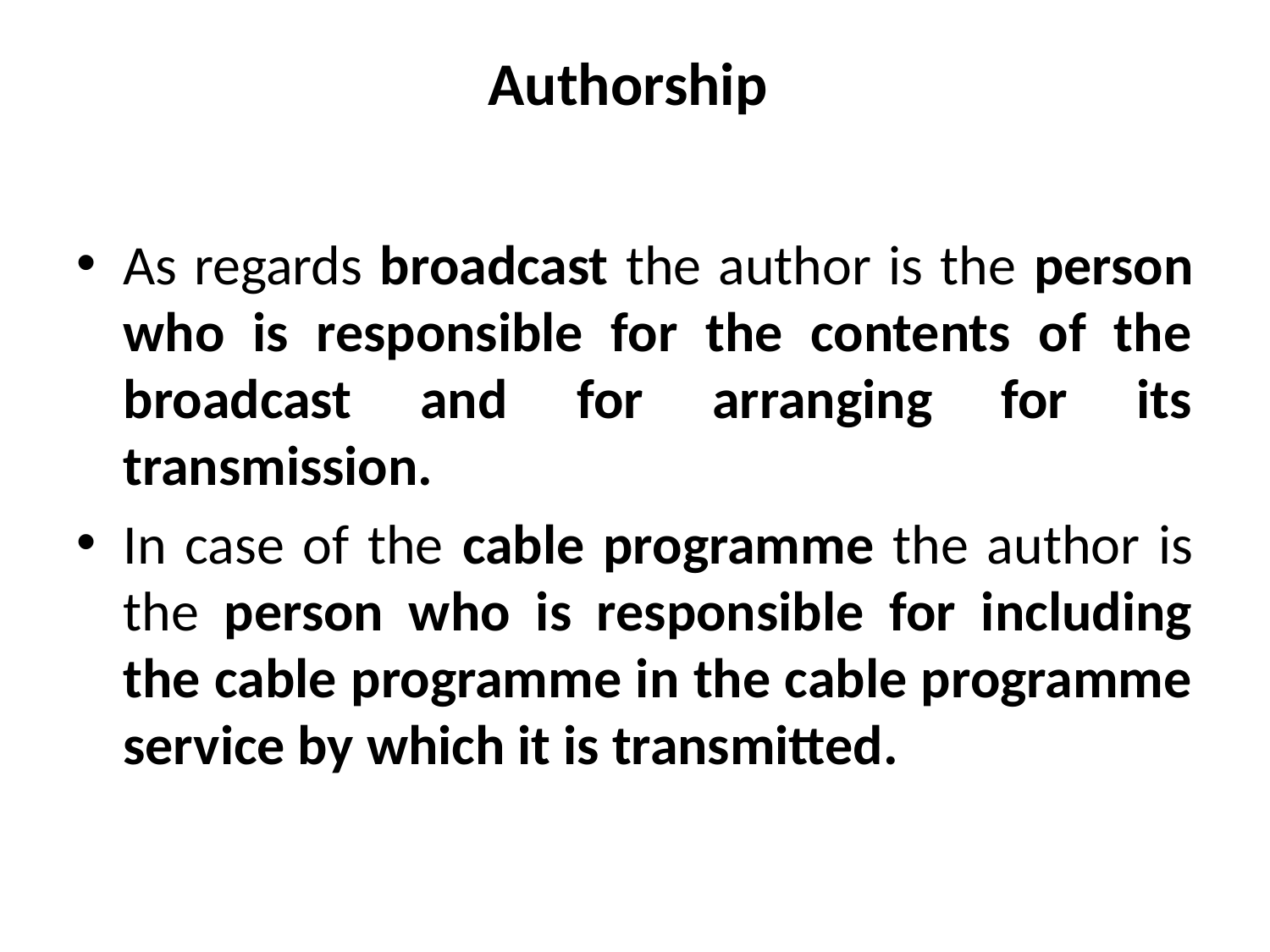

# Authorship
As regards broadcast the author is the person who is responsible for the contents of the broadcast and for arranging for its transmission.
In case of the cable programme the author is the person who is responsible for including the cable programme in the cable programme service by which it is transmitted.